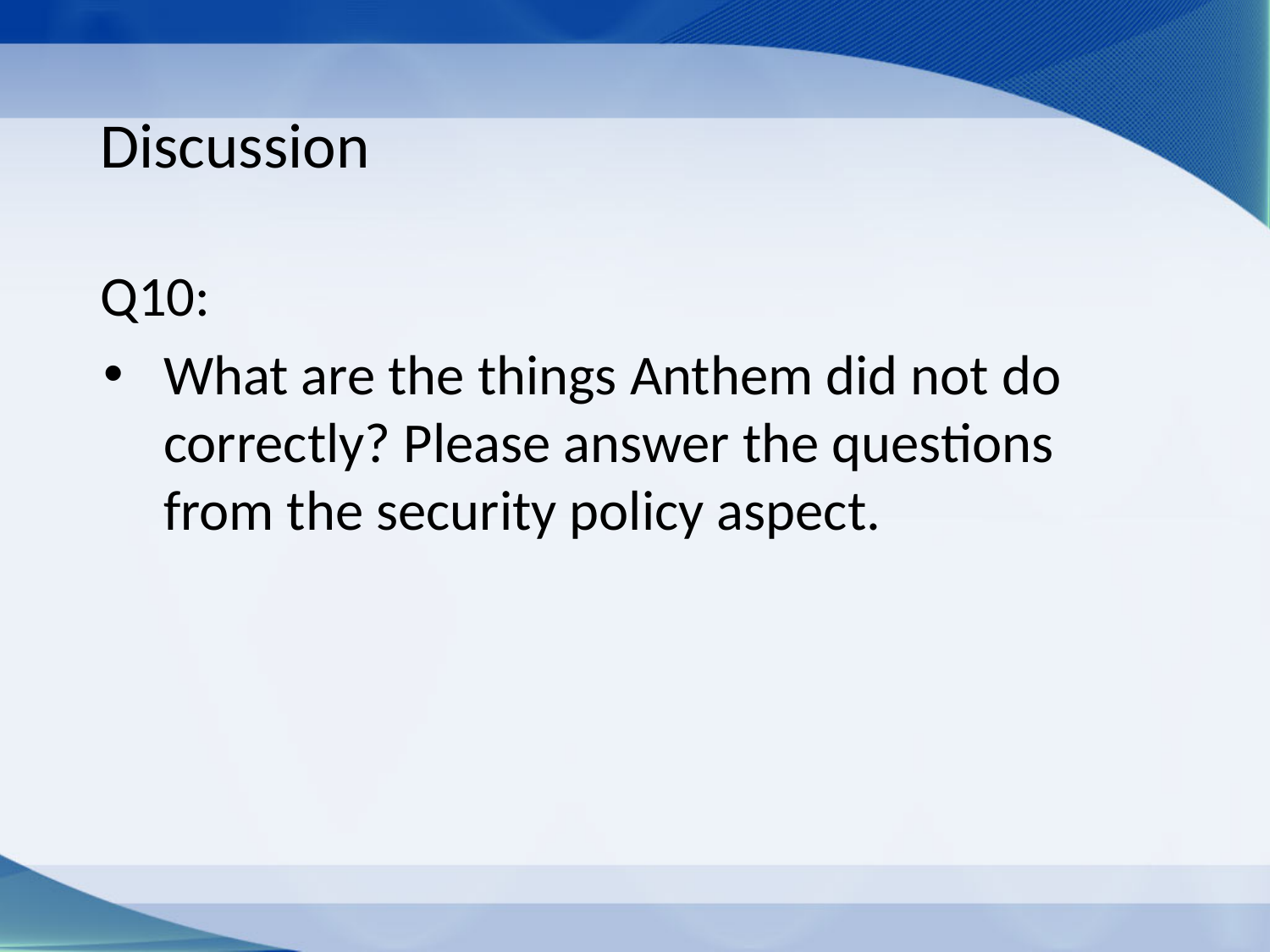

# Discussion
Q10:
What are the things Anthem did not do correctly? Please answer the questions from the security policy aspect.